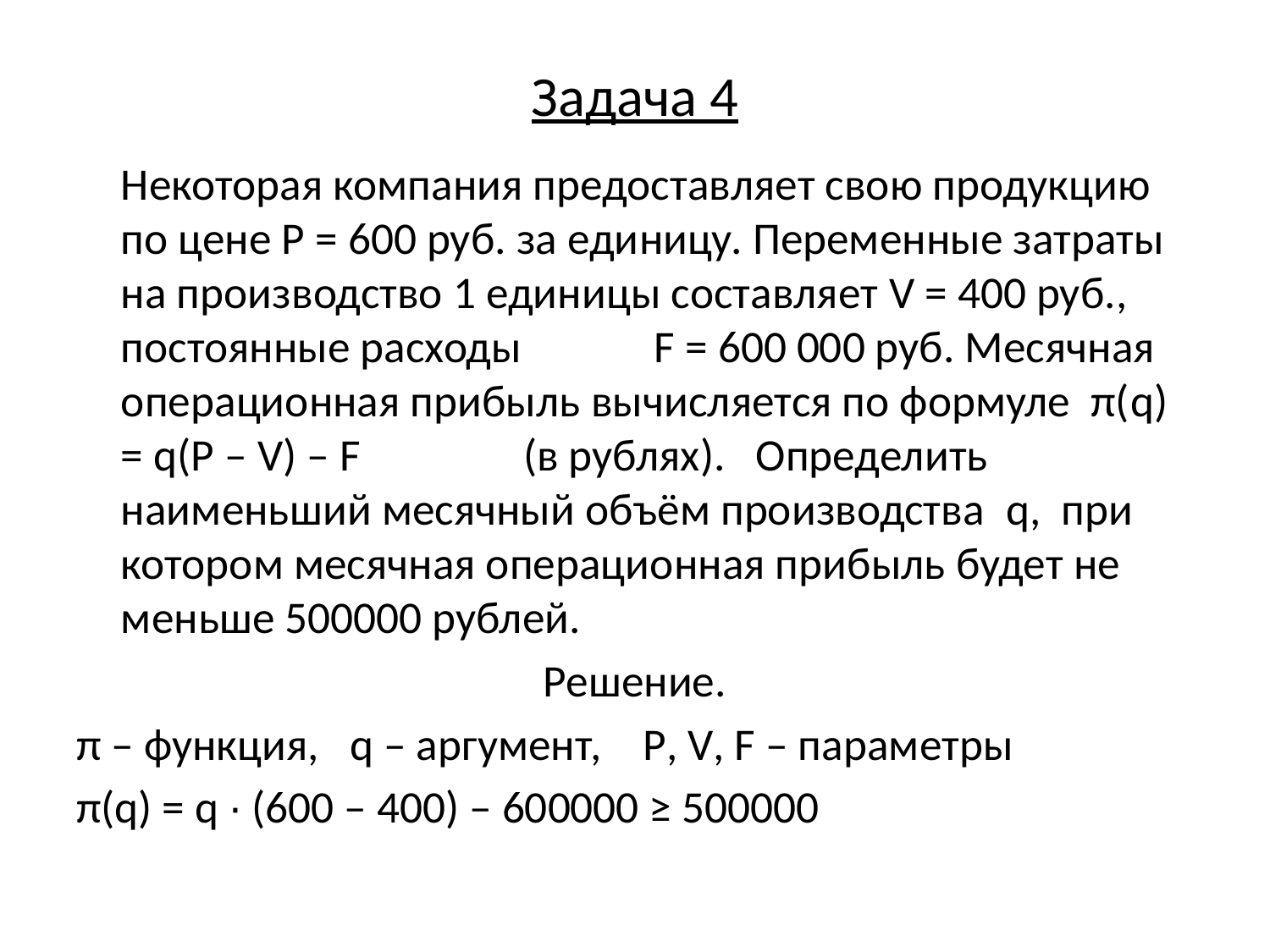

# Задача 4
	Некоторая компания предоставляет свою продукцию по цене P = 600 руб. за единицу. Переменные затраты на производство 1 единицы составляет V = 400 руб., постоянные расходы             F = 600 000 руб. Месячная операционная прибыль вычисляется по формуле  π(q) = q(P – V) – F                (в рублях).   Определить наименьший месячный объём производства  q,  при котором месячная операционная прибыль будет не меньше 500000 рублей.
Решение.
π – функция,   q – аргумент,    P, V, F – параметры
π(q) = q ∙ (600 – 400) – 600000 ≥ 500000